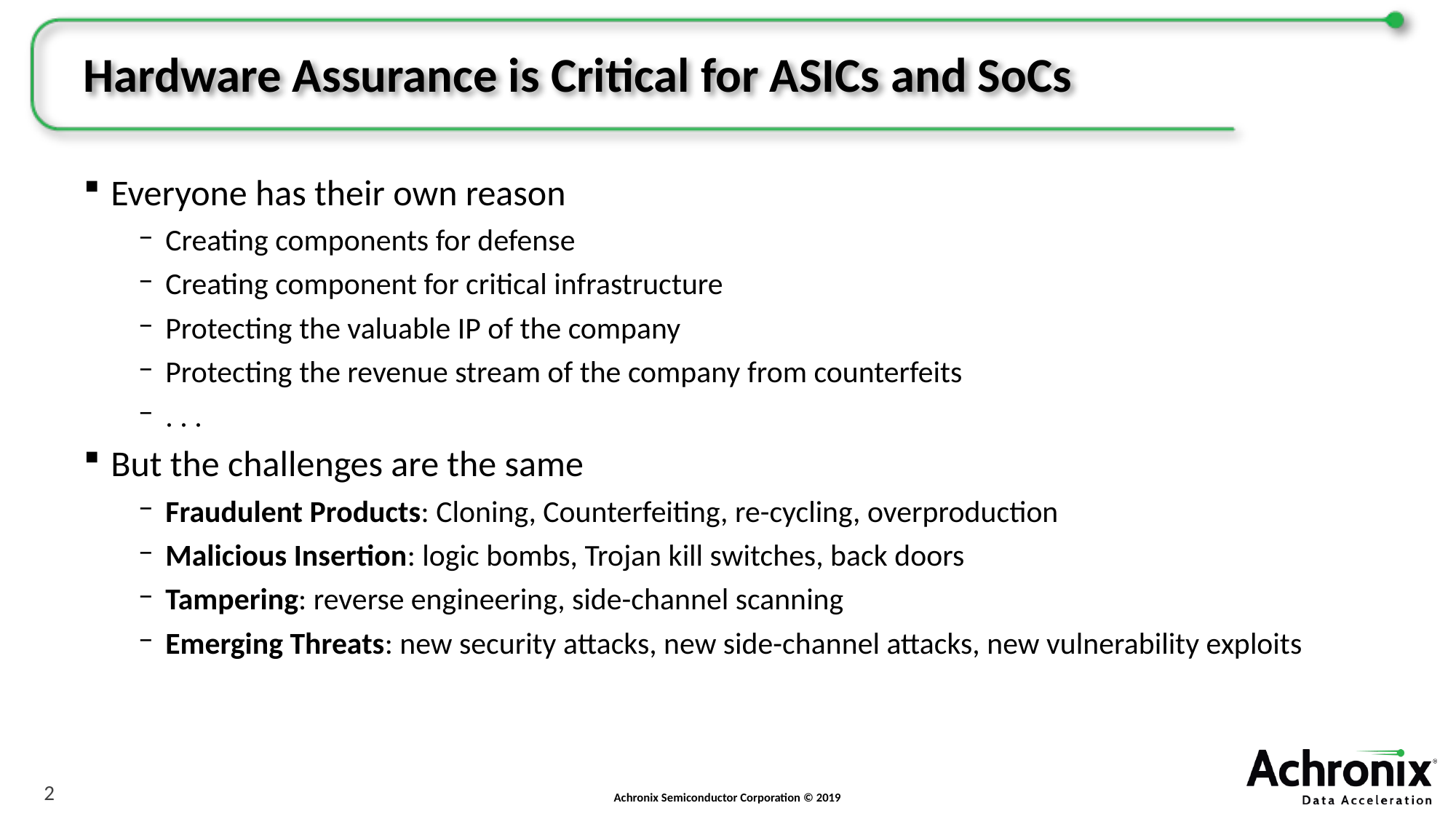

# Hardware Assurance is Critical for ASICs and SoCs
Everyone has their own reason
Creating components for defense
Creating component for critical infrastructure
Protecting the valuable IP of the company
Protecting the revenue stream of the company from counterfeits
. . .
But the challenges are the same
Fraudulent Products: Cloning, Counterfeiting, re-cycling, overproduction
Malicious Insertion: logic bombs, Trojan kill switches, back doors
Tampering: reverse engineering, side-channel scanning
Emerging Threats: new security attacks, new side-channel attacks, new vulnerability exploits

2